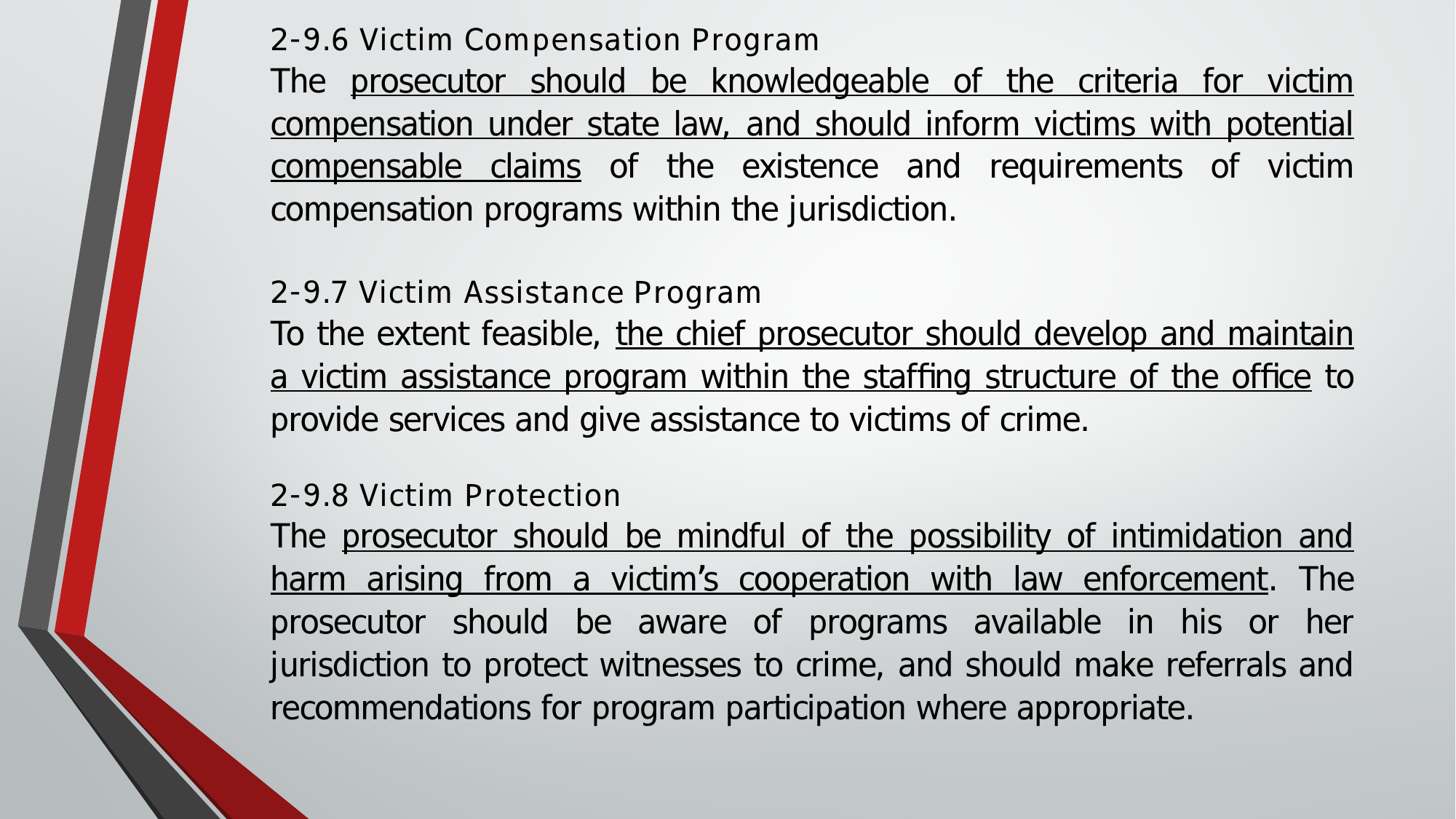

2-9.6 Victim Compensation Program
The prosecutor should be knowledgeable of the criteria for victim compensation under state law, and should inform victims with potential compensable claims of the existence and requirements of victim compensation programs within the jurisdiction.

2-9.7 Victim Assistance Program
To the extent feasible, the chief prosecutor should develop and maintain a victim assistance program within the staffing structure of the office to provide services and give assistance to victims of crime.

2-9.8 Victim Protection
The prosecutor should be mindful of the possibility of intimidation and harm arising from a victim’s cooperation with law enforcement. The prosecutor should be aware of programs available in his or her jurisdiction to protect witnesses to crime, and should make referrals and recommendations for program participation where appropriate.